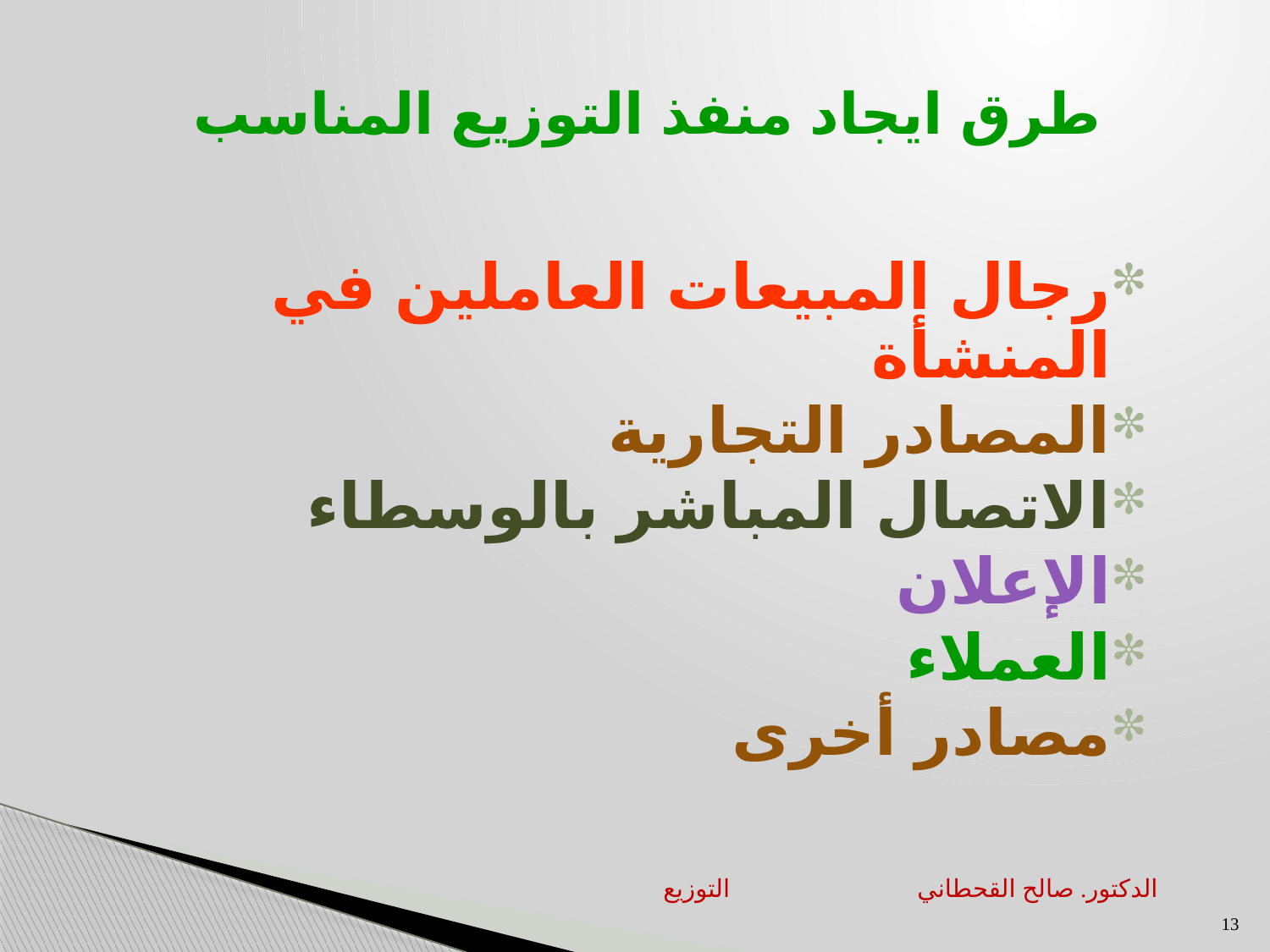

# طرق ايجاد منفذ التوزيع المناسب
رجال المبيعات العاملين في المنشأة
المصادر التجارية
الاتصال المباشر بالوسطاء
الإعلان
العملاء
مصادر أخرى
التوزيع		الدكتور. صالح القحطاني

13